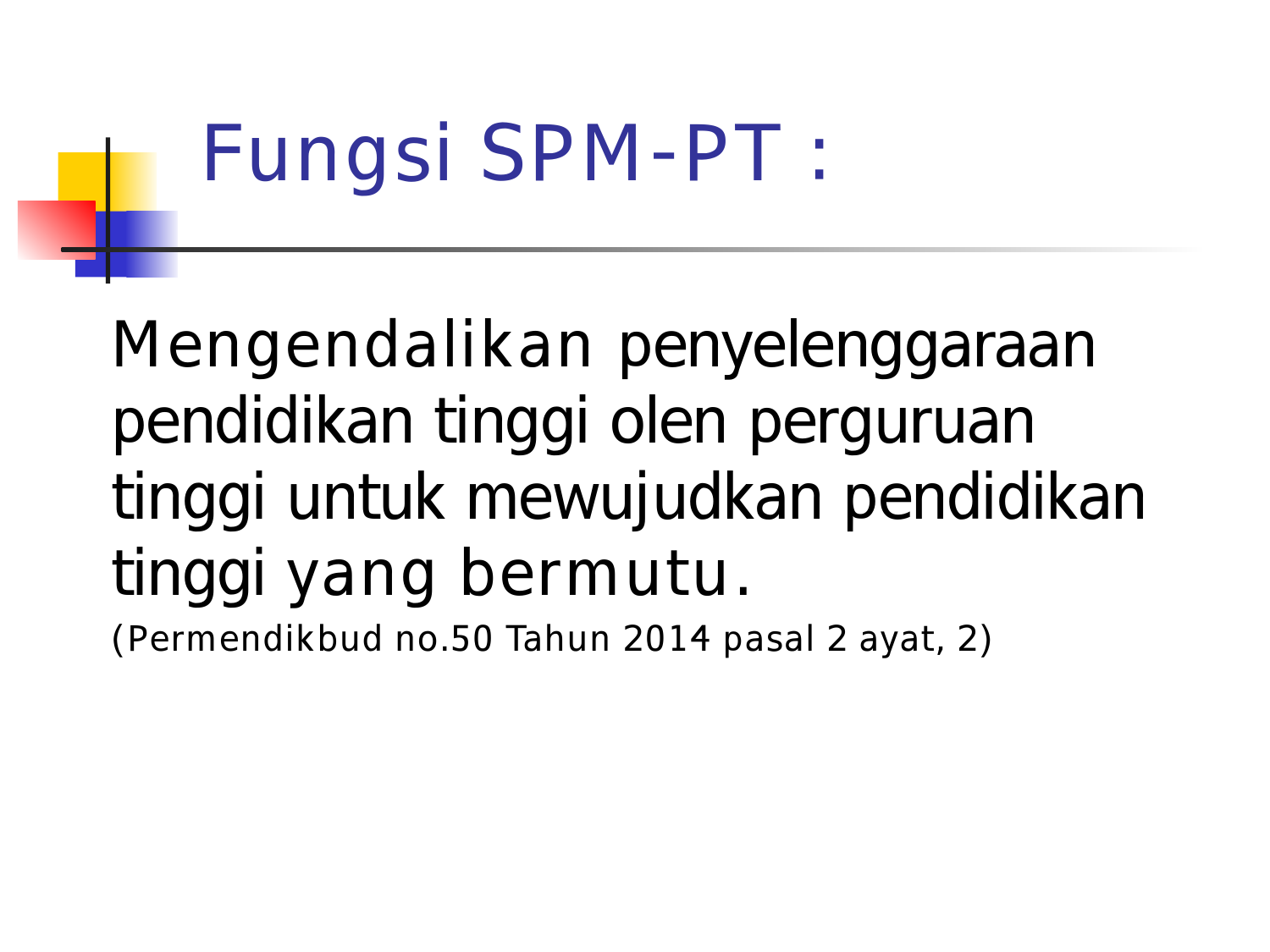

# Fungsi SPM-PT :
Mengendalikan penyelenggaraan pendidikan tinggi olen perguruan tinggi untuk mewujudkan pendidikan tinggi yang bermutu.
(Permendikbud no.50 Tahun 2014 pasal 2 ayat, 2)